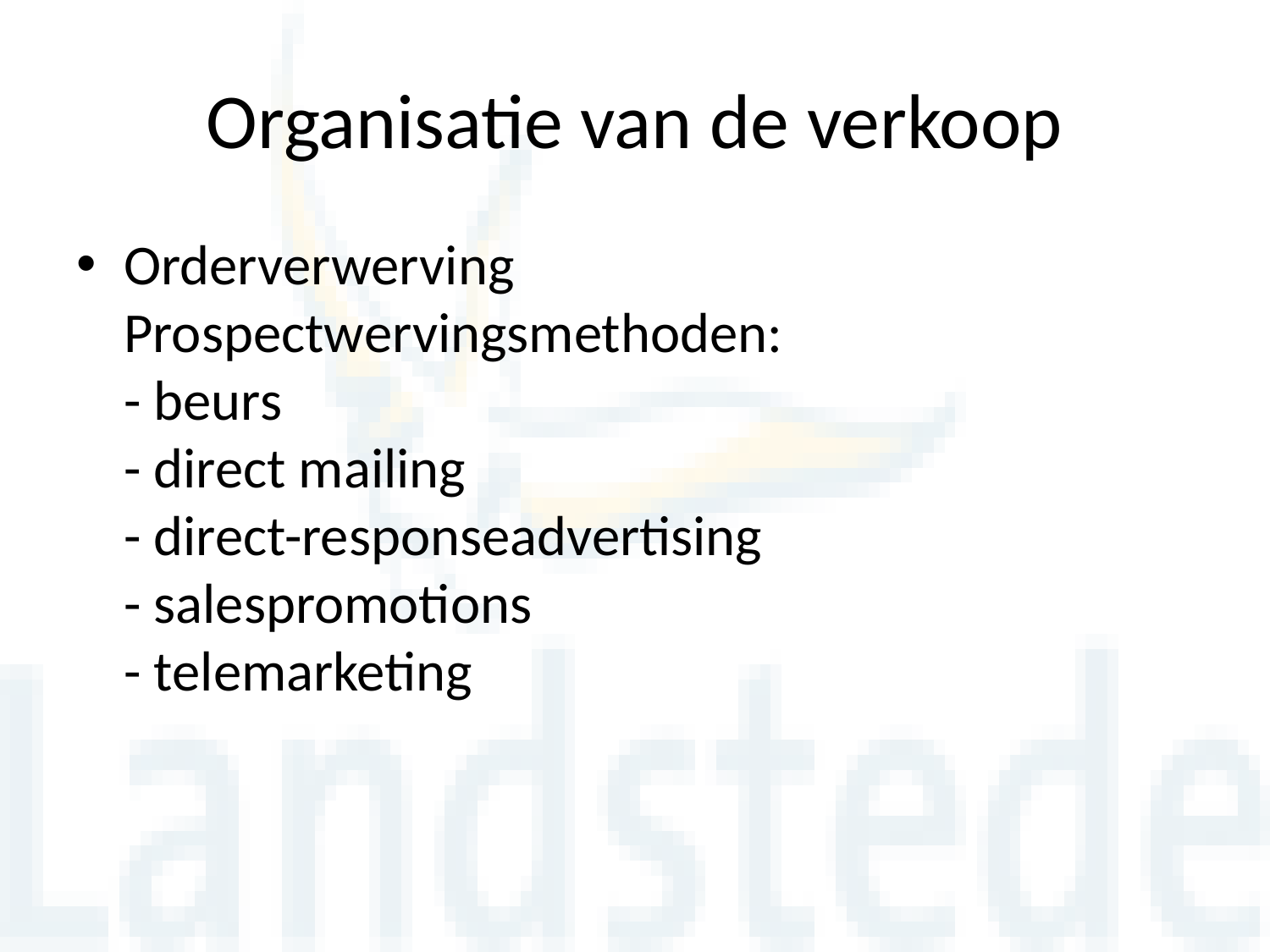

# Organisatie van de verkoop
Orderverwerving
Prospectwervingsmethoden:
- beurs
- direct mailing
- direct-responseadvertising
- salespromotions
- telemarketing